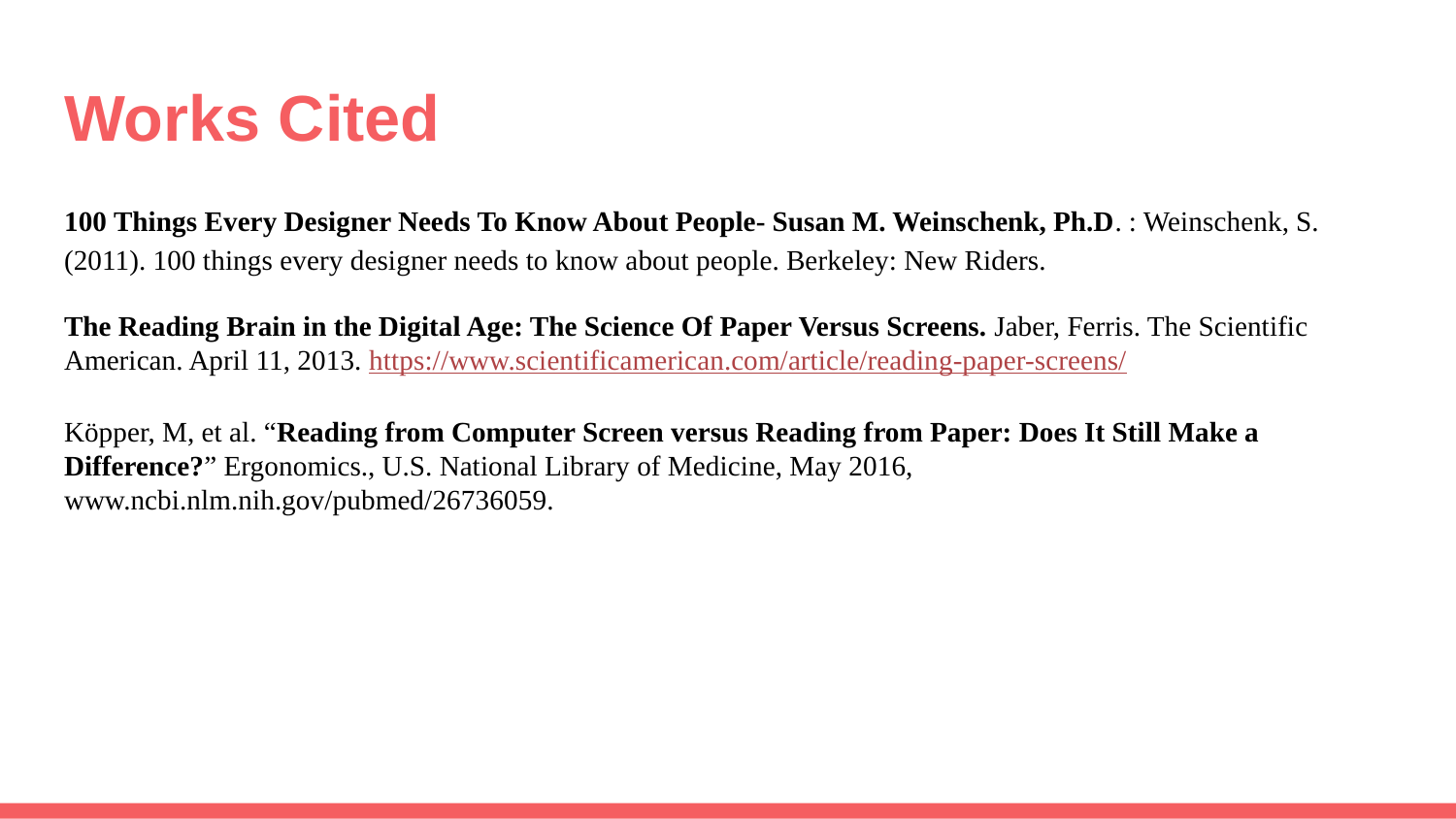

# Works Cited
100 Things Every Designer Needs To Know About People- Susan M. Weinschenk, Ph.D. : Weinschenk, S. (2011). 100 things every designer needs to know about people. Berkeley: New Riders.
The Reading Brain in the Digital Age: The Science Of Paper Versus Screens. Jaber, Ferris. The Scientific American. April 11, 2013. https://www.scientificamerican.com/article/reading-paper-screens/
Köpper, M, et al. “Reading from Computer Screen versus Reading from Paper: Does It Still Make a Difference?” Ergonomics., U.S. National Library of Medicine, May 2016, www.ncbi.nlm.nih.gov/pubmed/26736059.